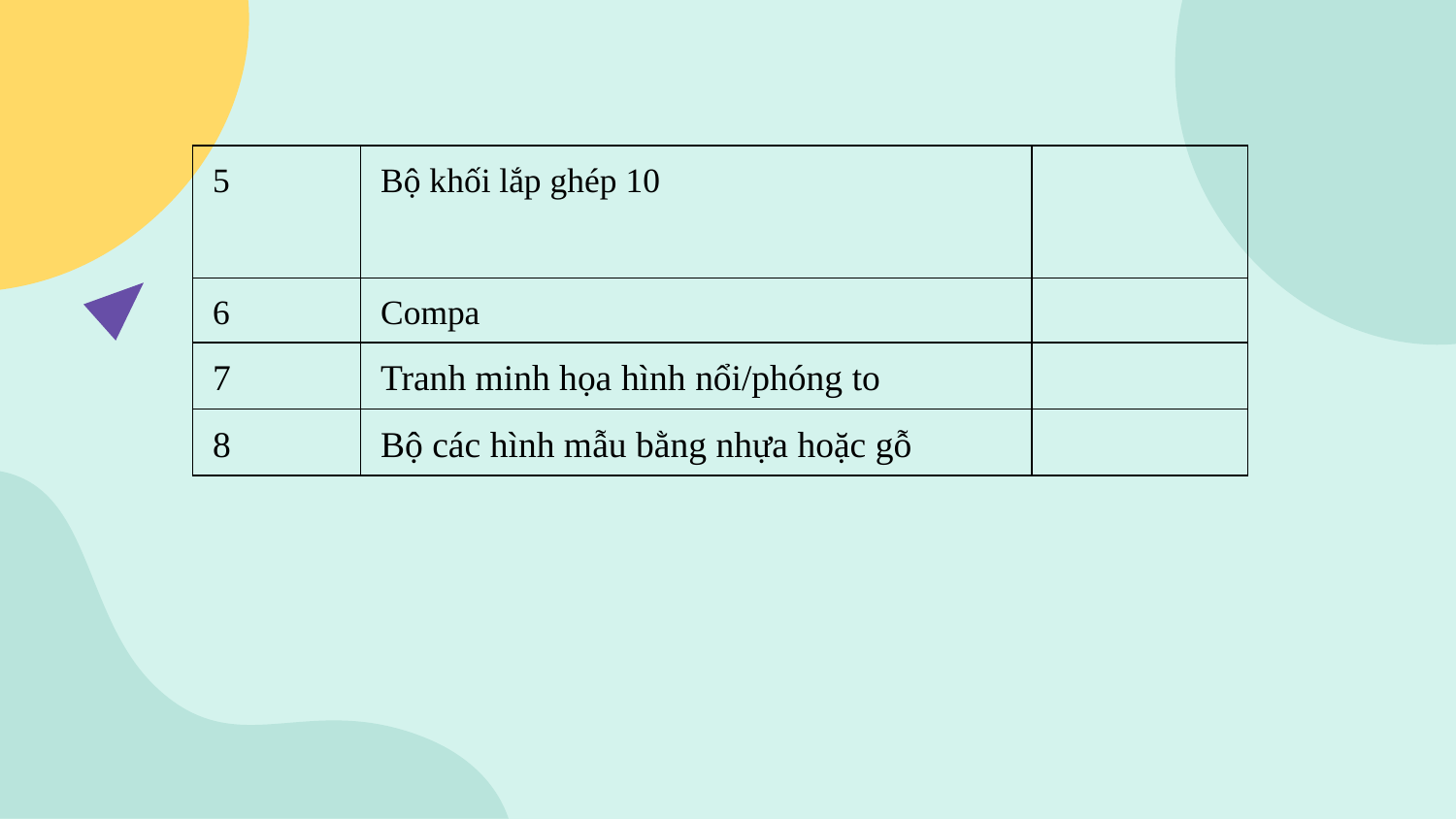

| 5 | Bộ khối lắp ghép 10 |  |
| --- | --- | --- |
| 6 | Compa |  |
| 7 | Tranh minh họa hình nổi/phóng to |  |
| 8 | Bộ các hình mẫu bằng nhựa hoặc gỗ |  |